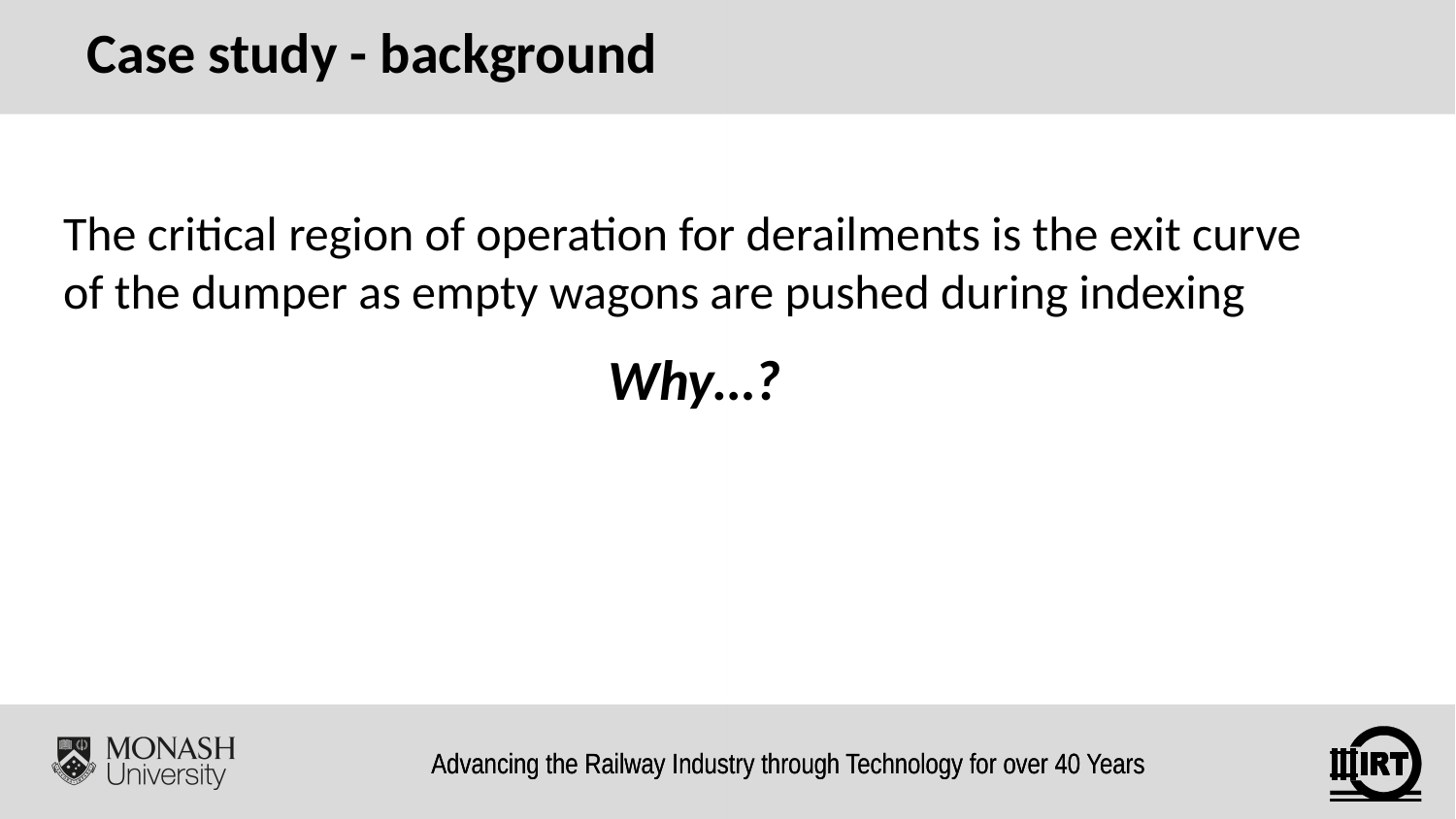

Case study - background
The critical region of operation for derailments is the exit curve of the dumper as empty wagons are pushed during indexing

Why…?